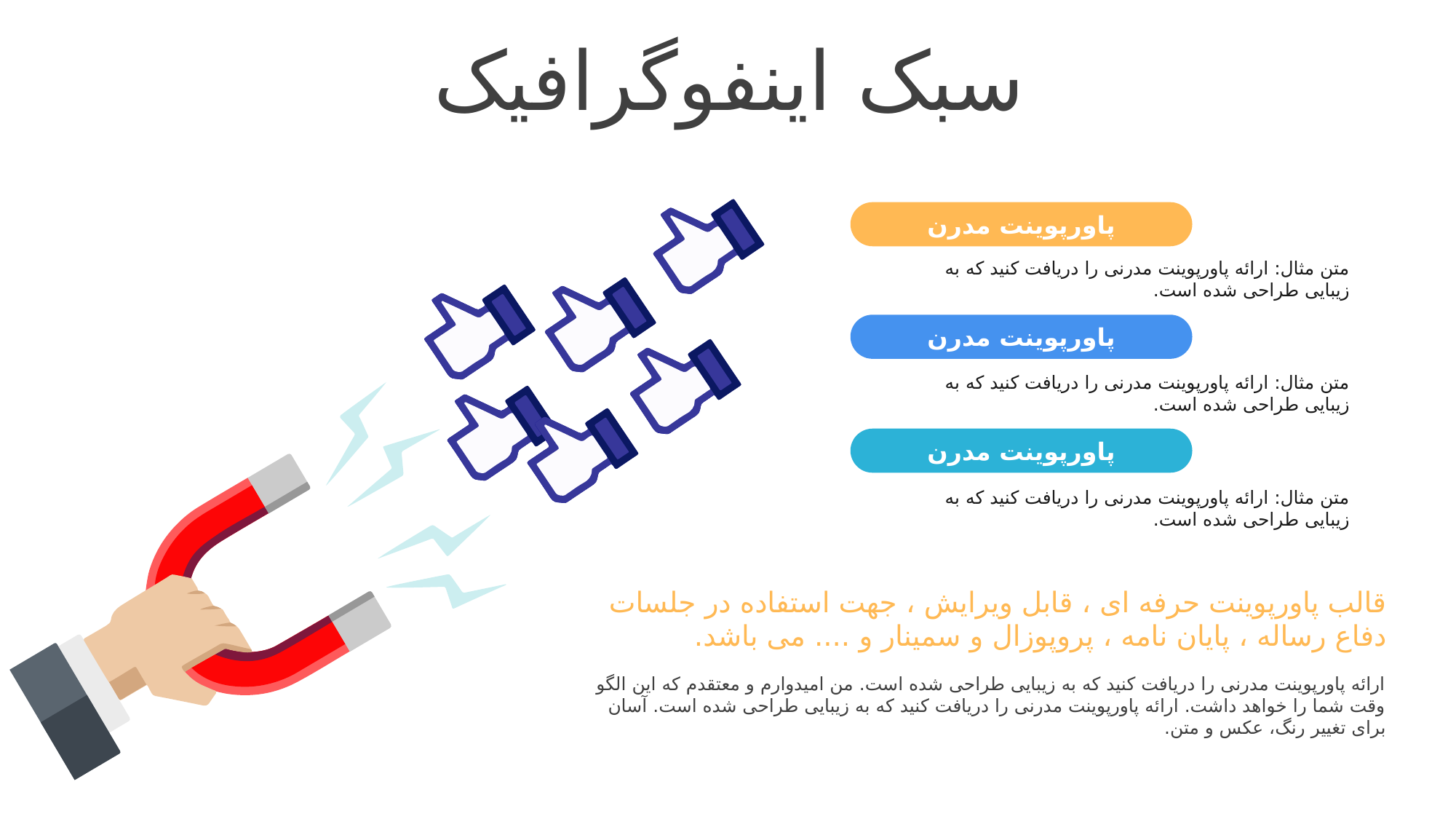

سبک اینفوگرافیک

پاورپوینت مدرن
متن مثال: ارائه پاورپوینت مدرنی را دریافت کنید که به زیبایی طراحی شده است.

پاورپوینت مدرن
متن مثال: ارائه پاورپوینت مدرنی را دریافت کنید که به زیبایی طراحی شده است.

پاورپوینت مدرن
متن مثال: ارائه پاورپوینت مدرنی را دریافت کنید که به زیبایی طراحی شده است.

قالب پاورپوينت حرفه ای ، قابل ویرایش ، جهت استفاده در جلسات دفاع رساله ، پایان نامه ، پروپوزال و سمینار و .... می باشد.
ارائه پاورپوینت مدرنی را دریافت کنید که به زیبایی طراحی شده است. من امیدوارم و معتقدم که این الگو وقت شما را خواهد داشت. ارائه پاورپوینت مدرنی را دریافت کنید که به زیبایی طراحی شده است. آسان برای تغییر رنگ، عکس و متن.